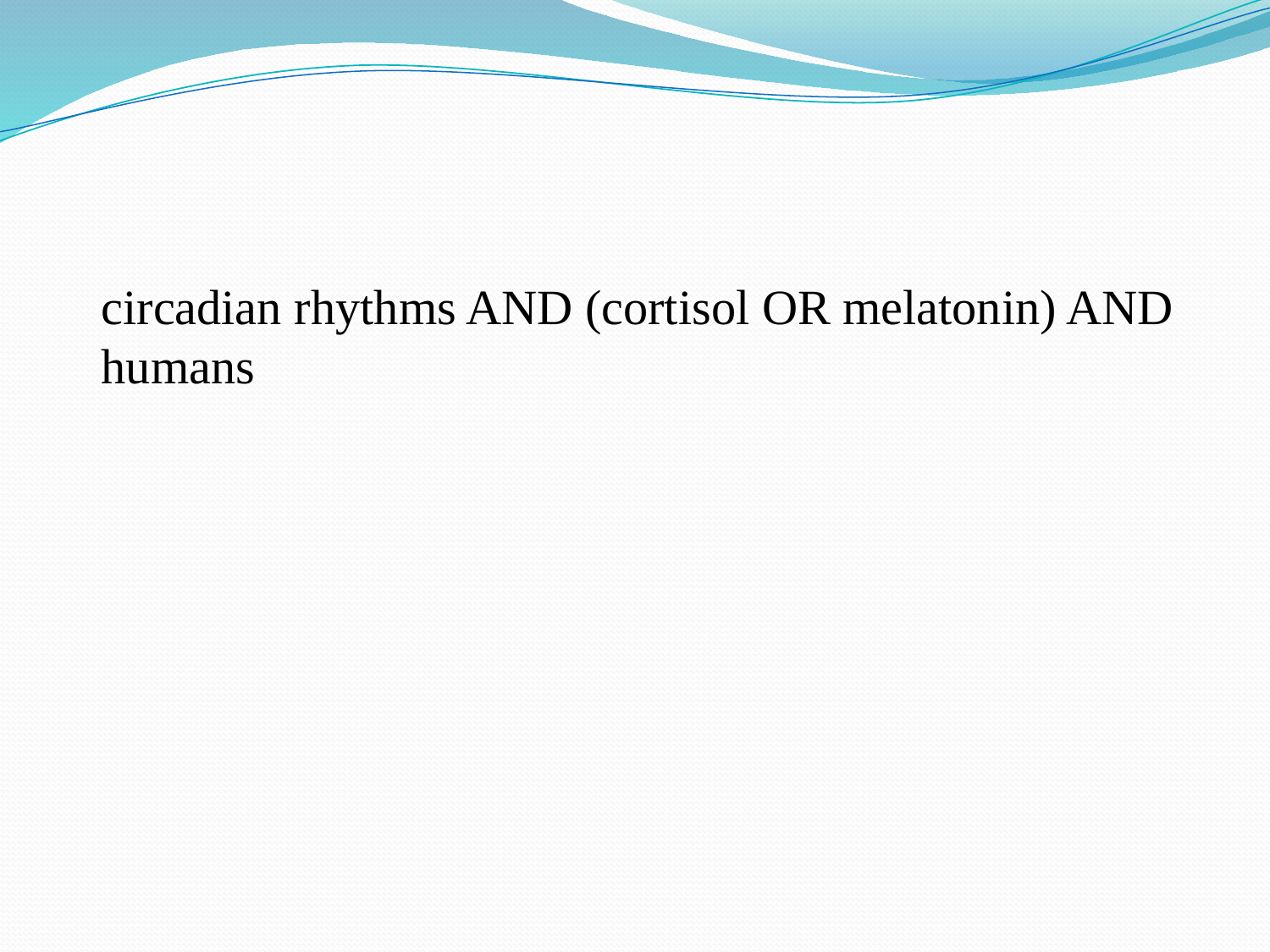

#
circadian rhythms AND (cortisol OR melatonin) AND humans